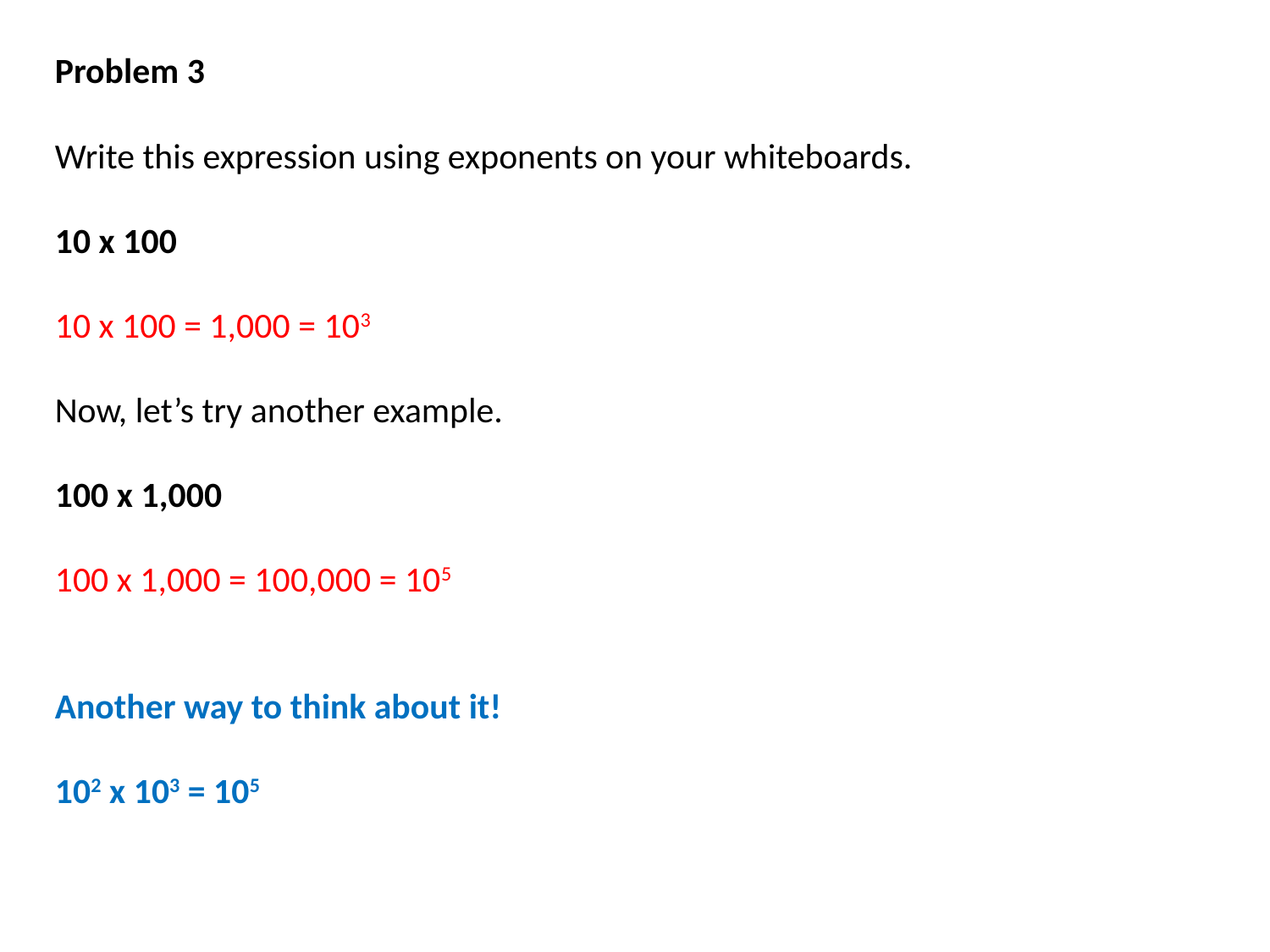

Problem 3

Write this expression using exponents on your whiteboards.

10 x 100

10 x 100 = 1,000 = 103

Now, let’s try another example.

100 x 1,000

100 x 1,000 = 100,000 = 105

Another way to think about it!

102 x 103 = 105